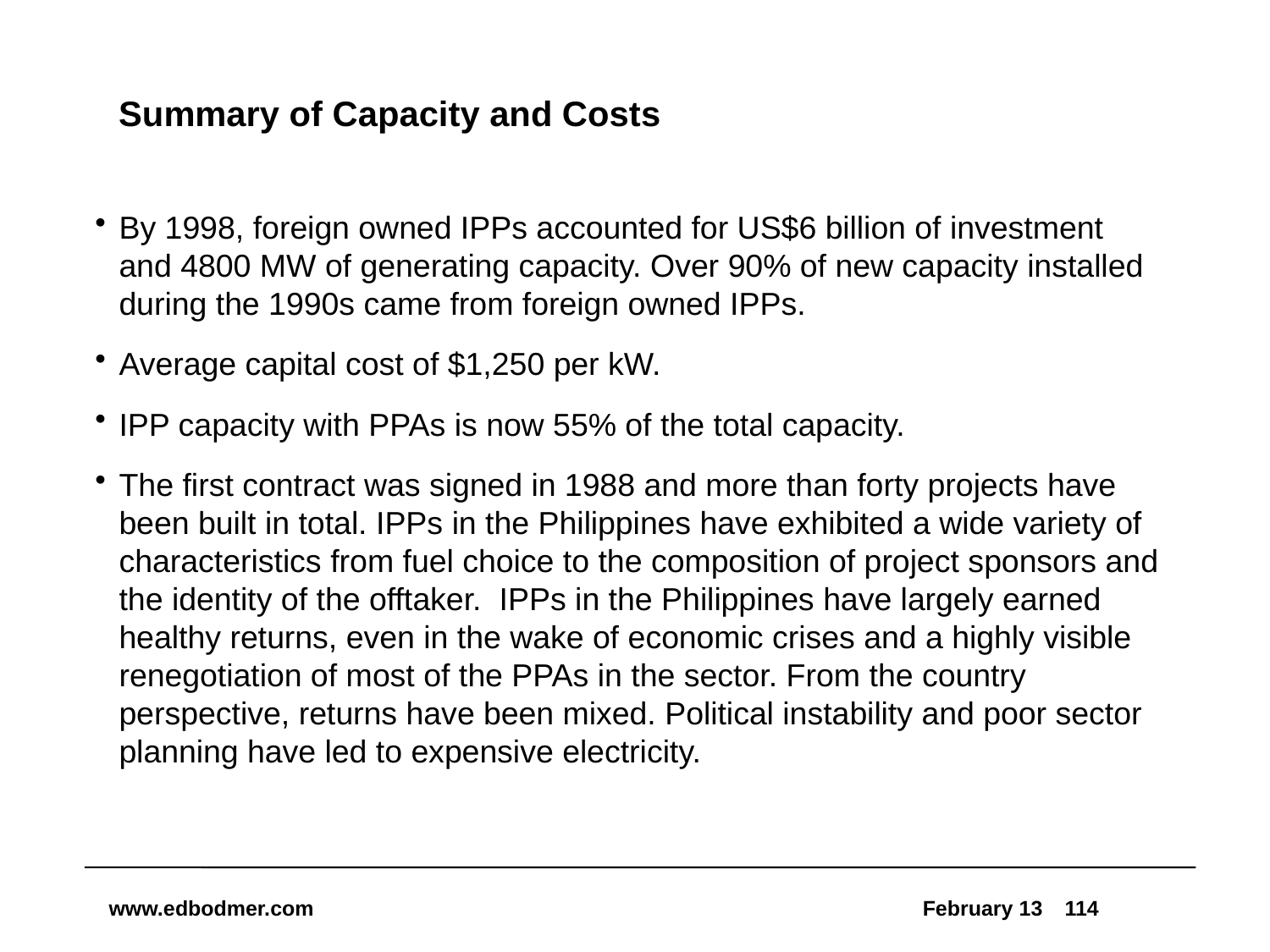

# Summary of Capacity and Costs
By 1998, foreign owned IPPs accounted for US$6 billion of investment and 4800 MW of generating capacity. Over 90% of new capacity installed during the 1990s came from foreign owned IPPs.
Average capital cost of $1,250 per kW.
IPP capacity with PPAs is now 55% of the total capacity.
The first contract was signed in 1988 and more than forty projects have been built in total. IPPs in the Philippines have exhibited a wide variety of  characteristics from fuel choice to the composition of project sponsors and the identity of the offtaker.  IPPs in the Philippines have largely earned healthy returns, even in the wake of economic crises and a highly visible renegotiation of most of the PPAs in the sector. From the country perspective, returns have been mixed. Political instability and poor sector planning have led to expensive electricity.